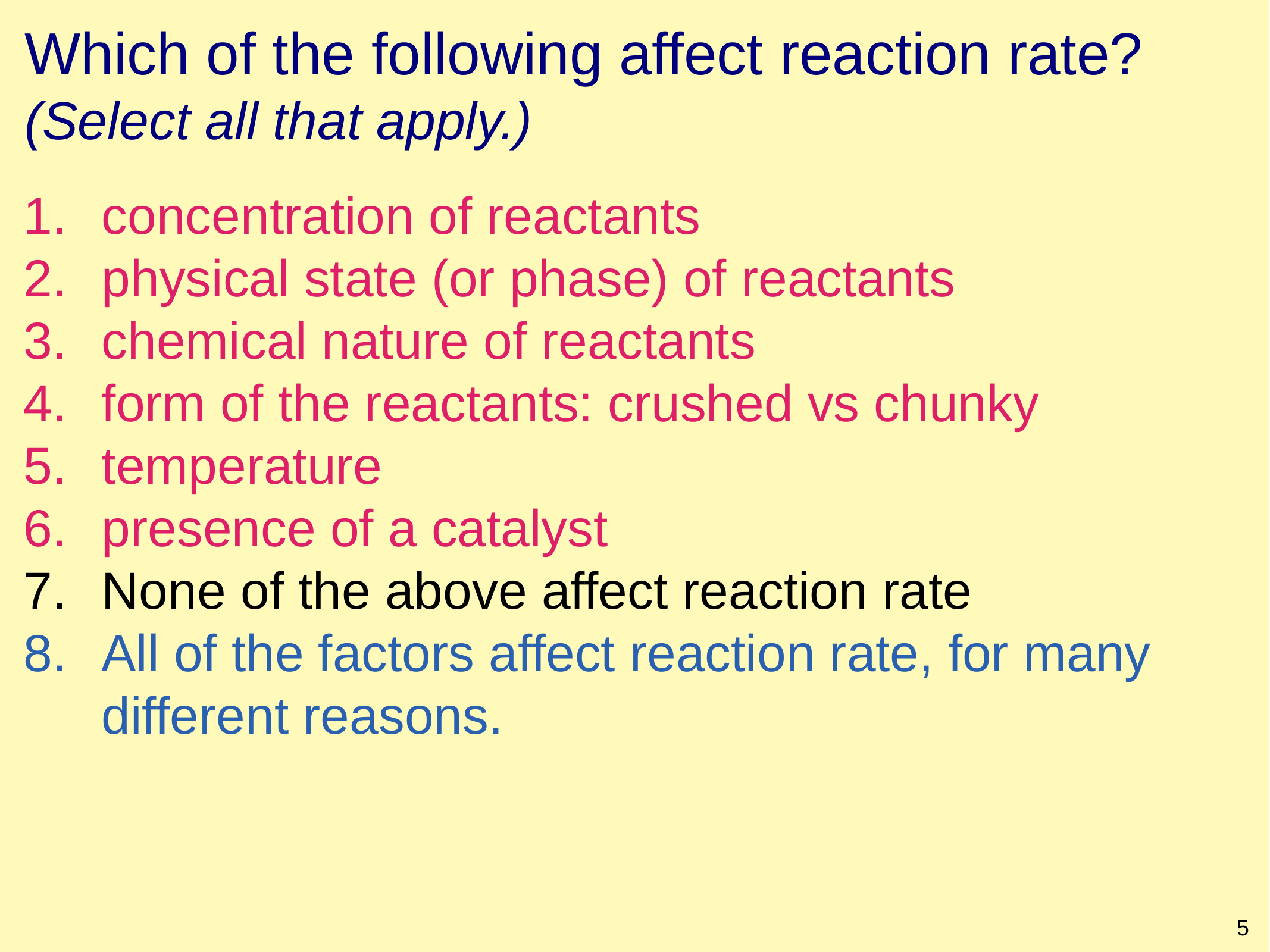

# Which of the following affect reaction rate? (Select all that apply.)
concentration of reactants
physical state (or phase) of reactants
chemical nature of reactants
form of the reactants: crushed vs chunky
temperature
presence of a catalyst
None of the above affect reaction rate
All of the factors affect reaction rate, for many different reasons.
5